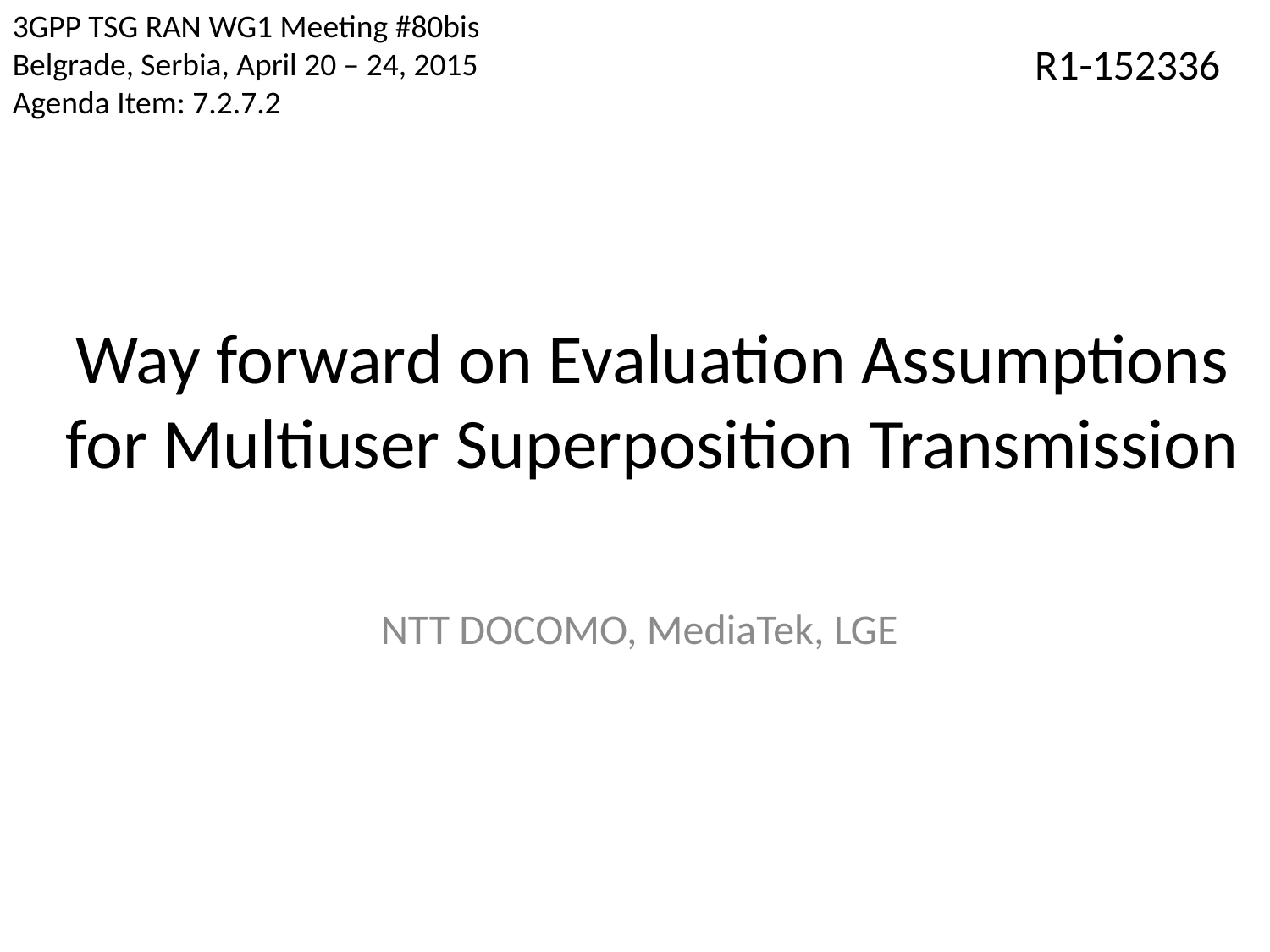

3GPP TSG RAN WG1 Meeting #80bis
Belgrade, Serbia, April 20 – 24, 2015
Agenda Item: 7.2.7.2
R1-152336
# Way forward on Evaluation Assumptions for Multiuser Superposition Transmission
NTT DOCOMO, MediaTek, LGE